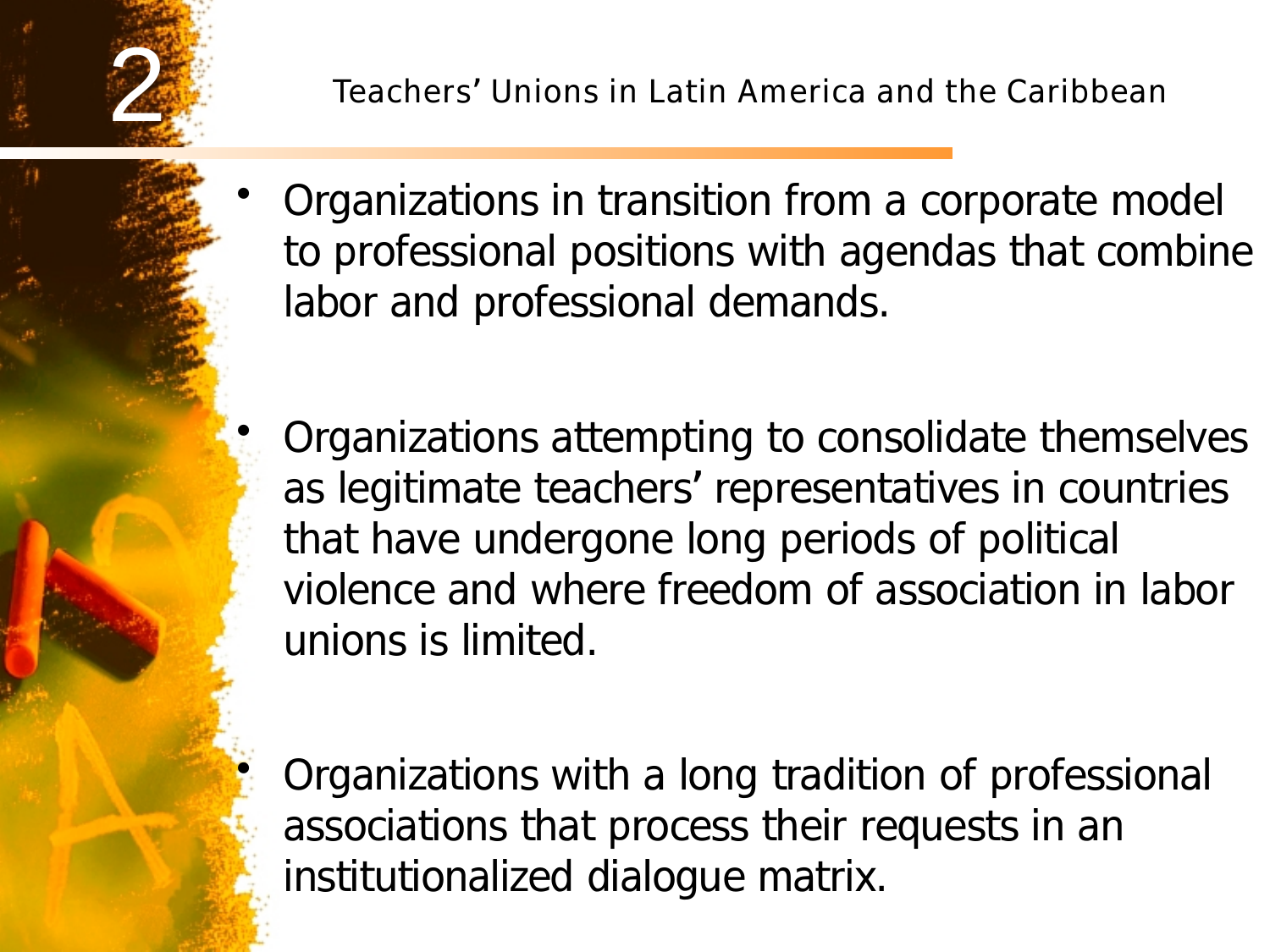

# Teachers’ Unions in Latin America and the Caribbean
Organizations in transition from a corporate model to professional positions with agendas that combine labor and professional demands.

Organizations attempting to consolidate themselves as legitimate teachers’ representatives in countries that have undergone long periods of political violence and where freedom of association in labor unions is limited.

Organizations with a long tradition of professional associations that process their requests in an institutionalized dialogue matrix.